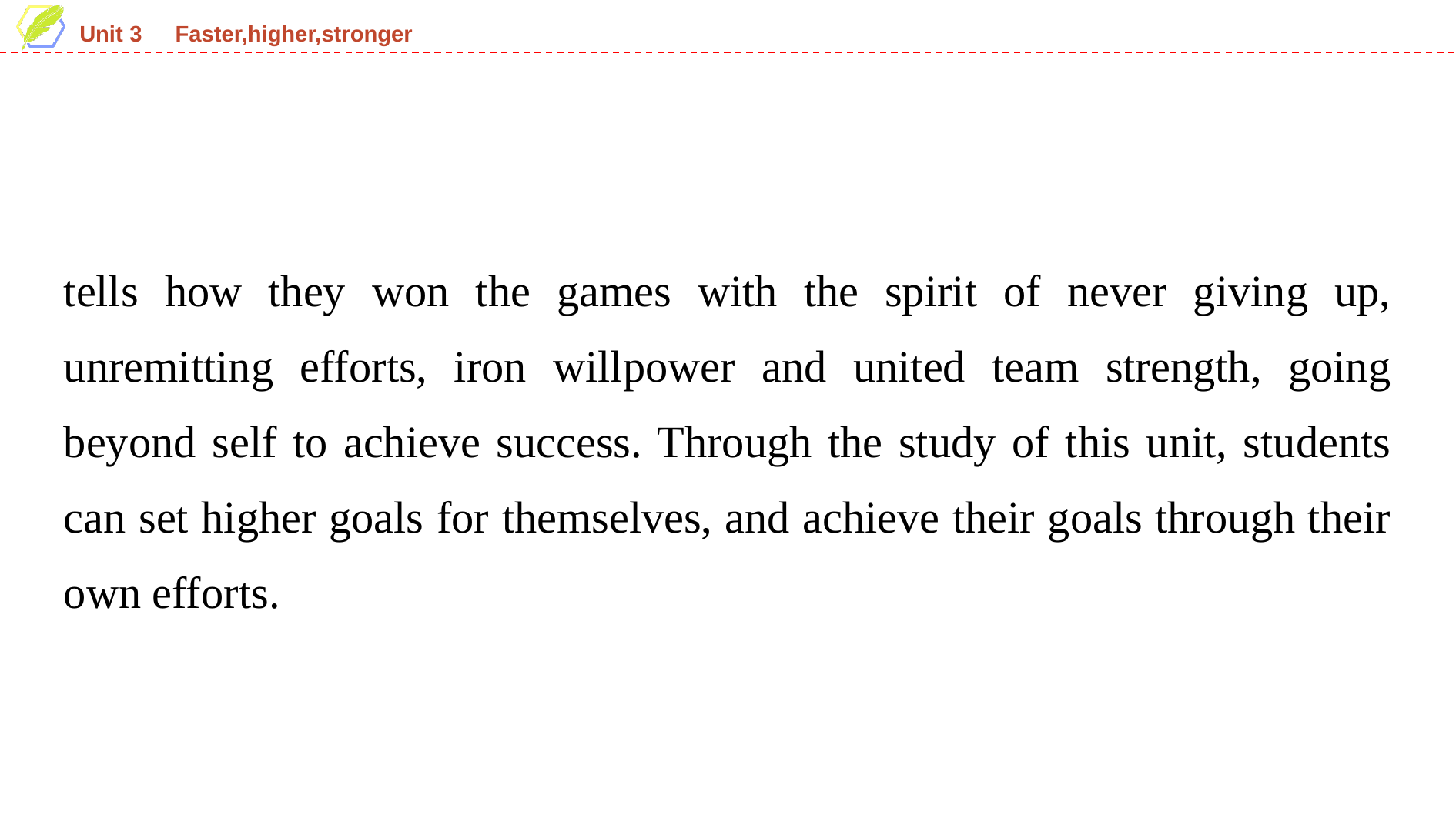

tells how they won the games with the spirit of never giving up, unremitting efforts, iron willpower and united team strength, going beyond self to achieve success. Through the study of this unit, students can set higher goals for themselves, and achieve their goals through their own efforts.